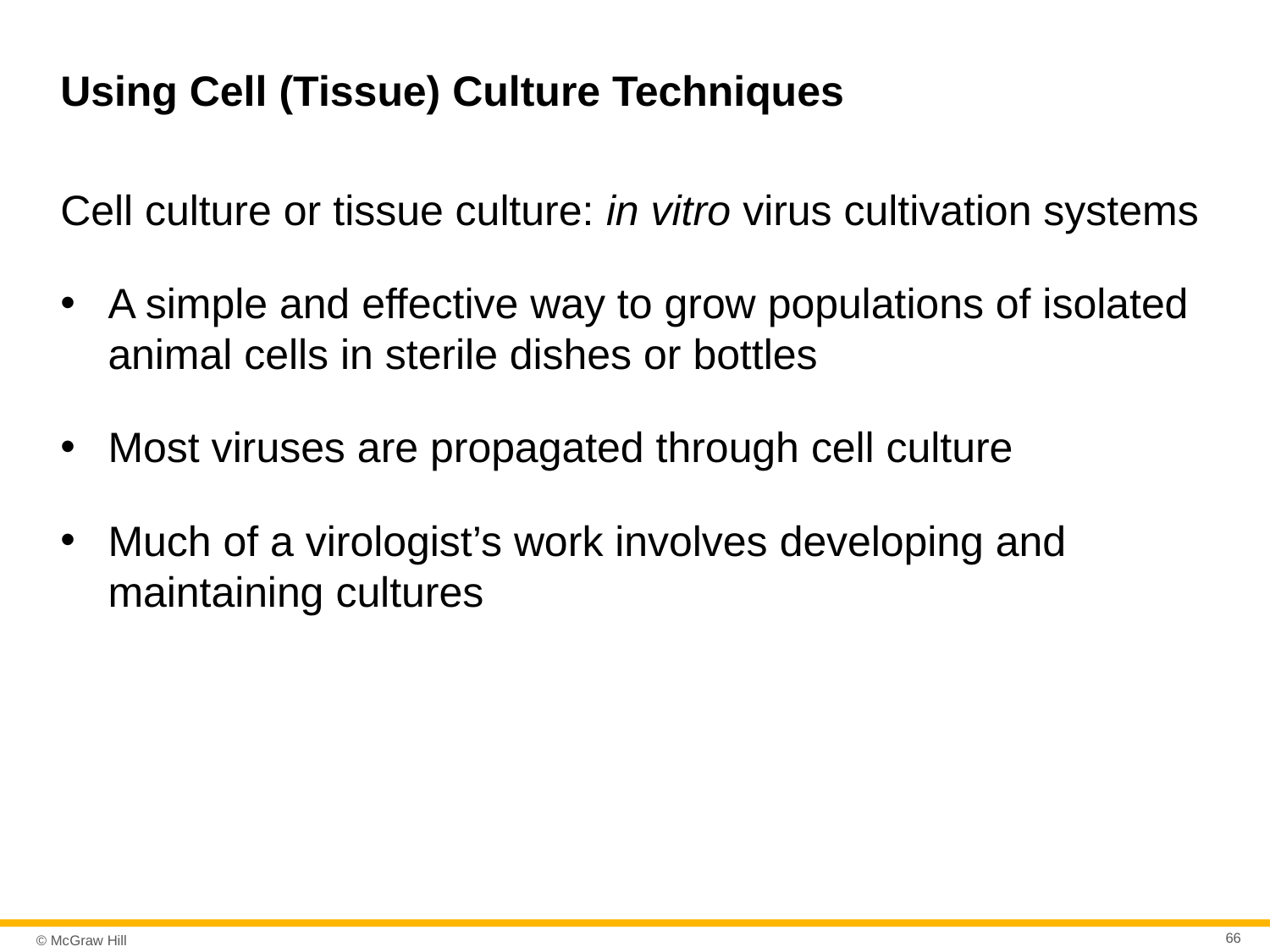

# Using Cell (Tissue) Culture Techniques
Cell culture or tissue culture: in vitro virus cultivation systems
A simple and effective way to grow populations of isolated animal cells in sterile dishes or bottles
Most viruses are propagated through cell culture
Much of a virologist’s work involves developing and maintaining cultures